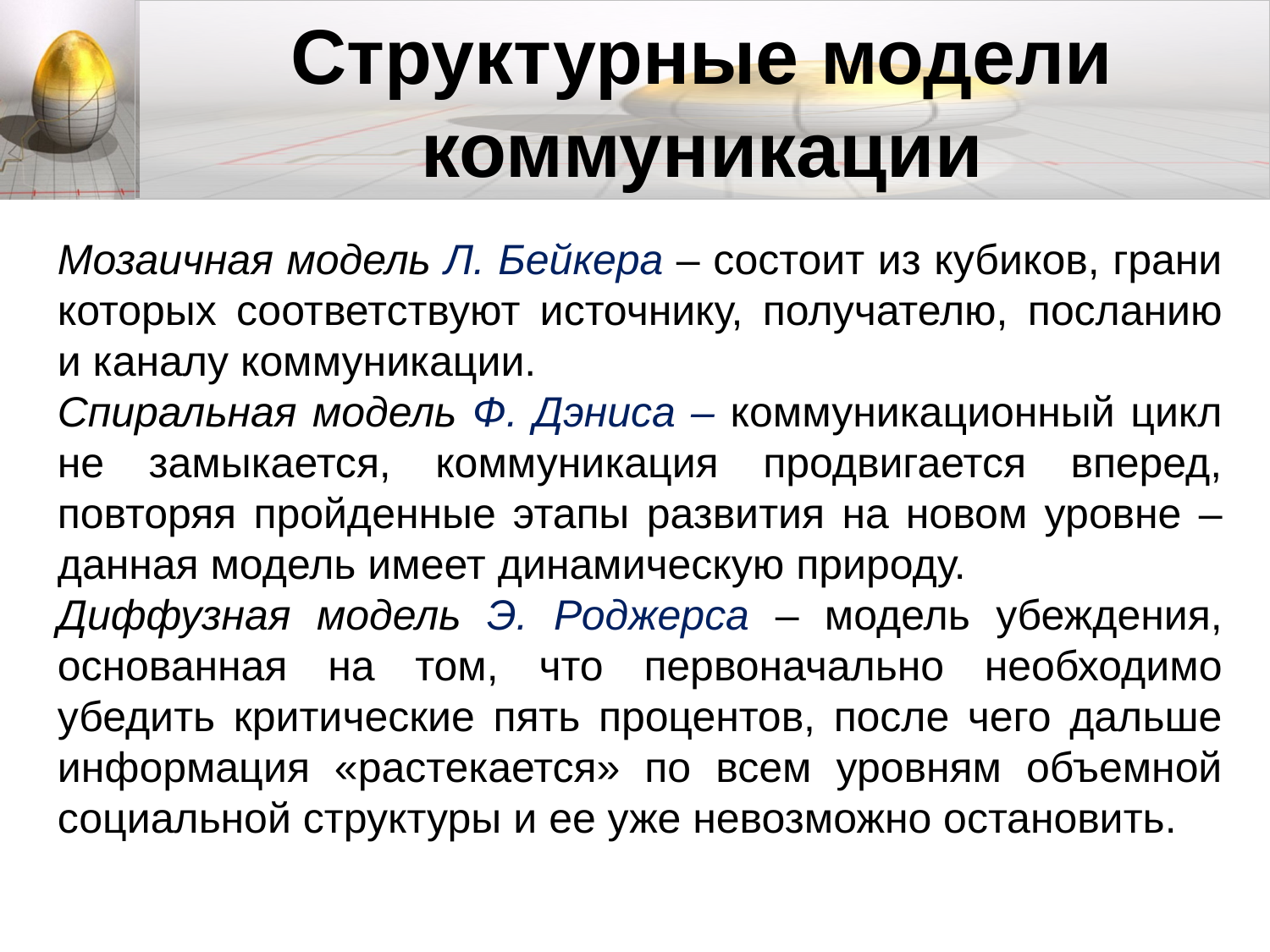

# Структурные модели коммуникации
Мозаичная модель Л. Бейкера – состоит из кубиков, грани которых соответствуют источнику, получателю, посланию и каналу коммуникации.
Спиральная модель Ф. Дэниса – коммуникационный цикл не замыкается, коммуникация продвигается вперед, повторяя пройденные этапы развития на новом уровне – данная модель имеет динамическую природу.
Диффузная модель Э. Роджерса – модель убеждения, основанная на том, что первоначально необходимо убедить критические пять процентов, после чего дальше информация «растекается» по всем уровням объемной социальной структуры и ее уже невозможно остановить.